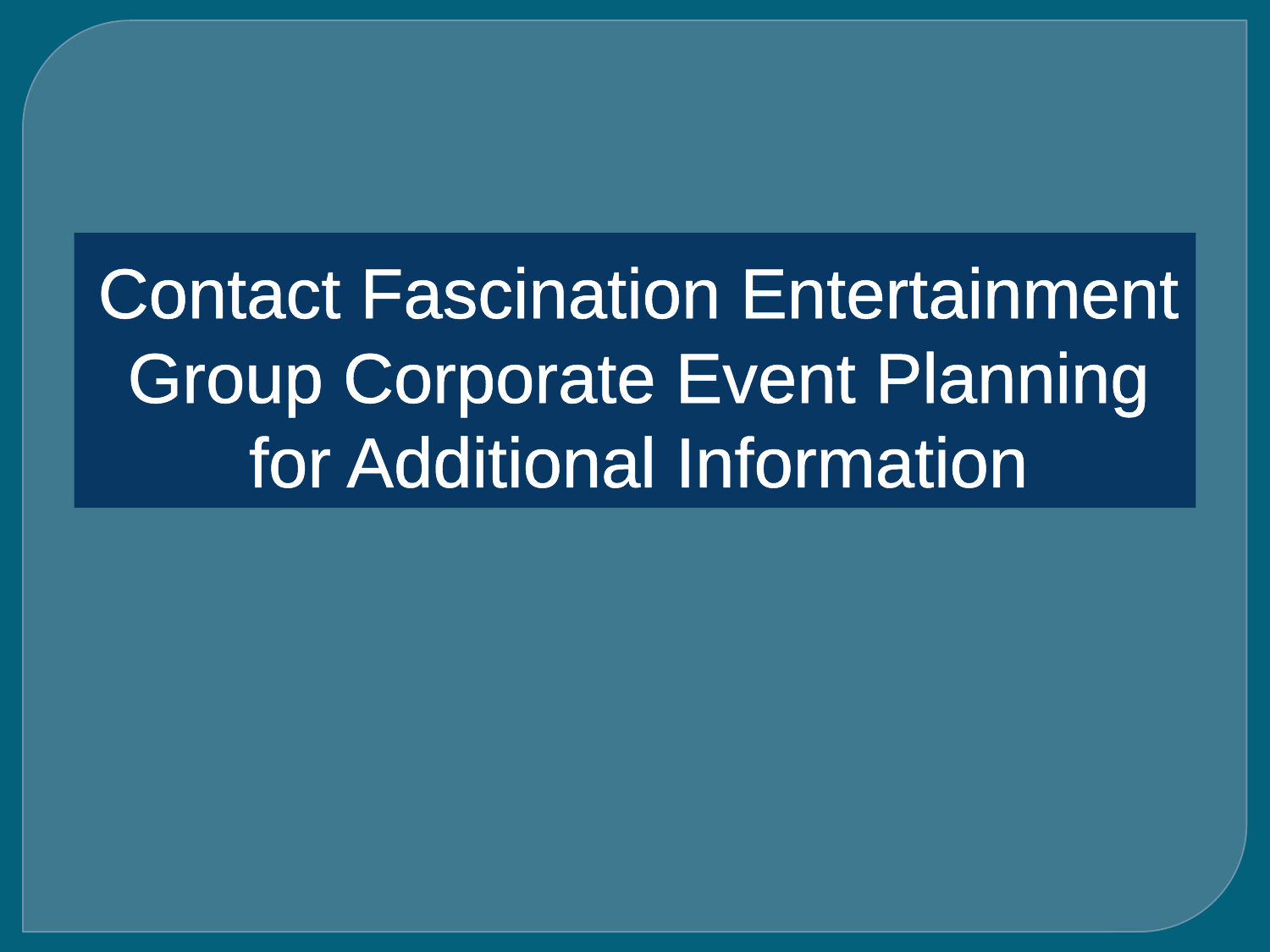

Contact Fascination Entertainment Group Corporate Event Planning for Additional Information